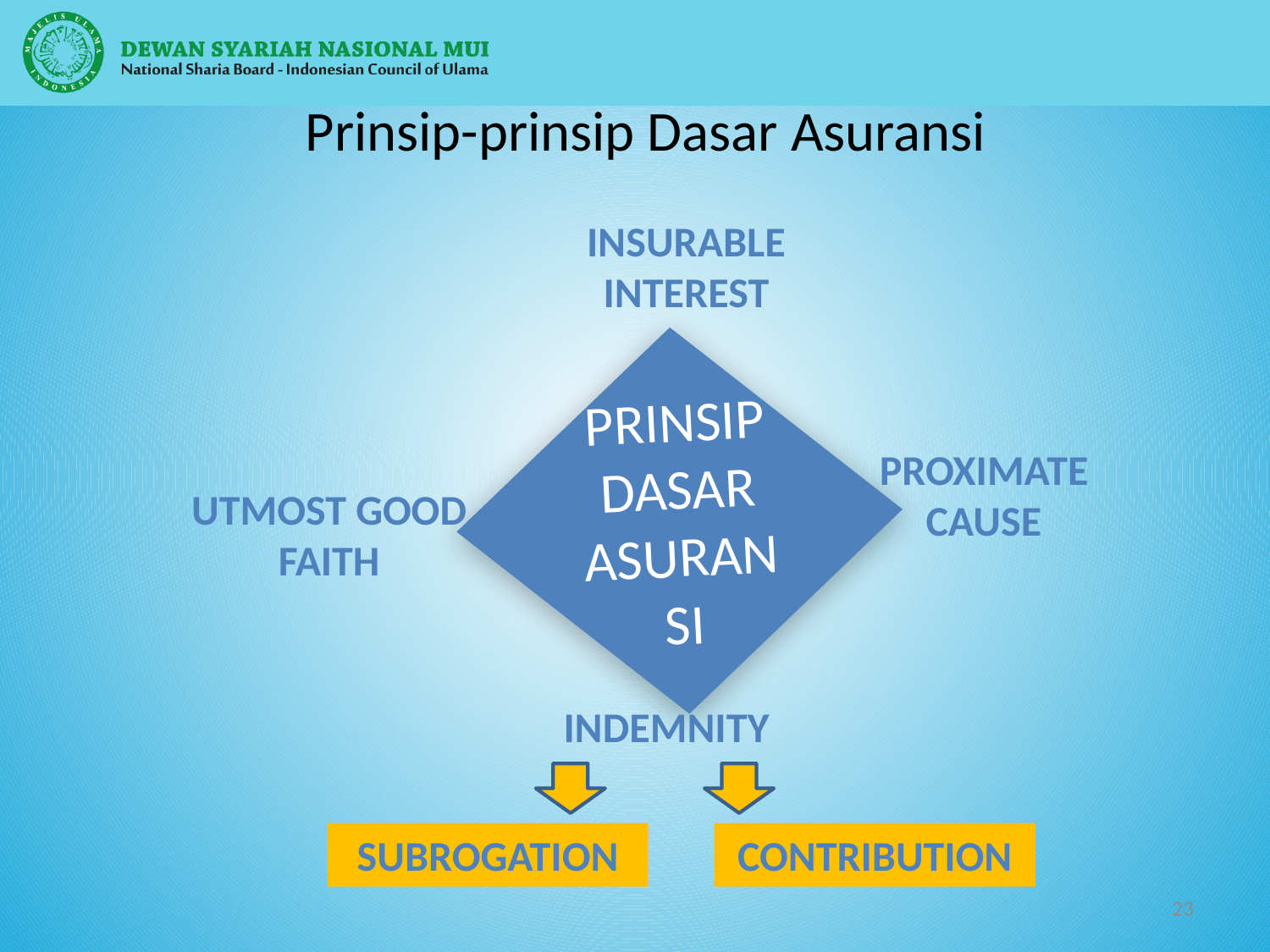

# Prinsip-prinsip Dasar Asuransi
Insurable
Interest
PRINSIP DASAR
ASURANSI
Proximate
cause
Utmost good faith
Indemnity

subrogation
contribution
23